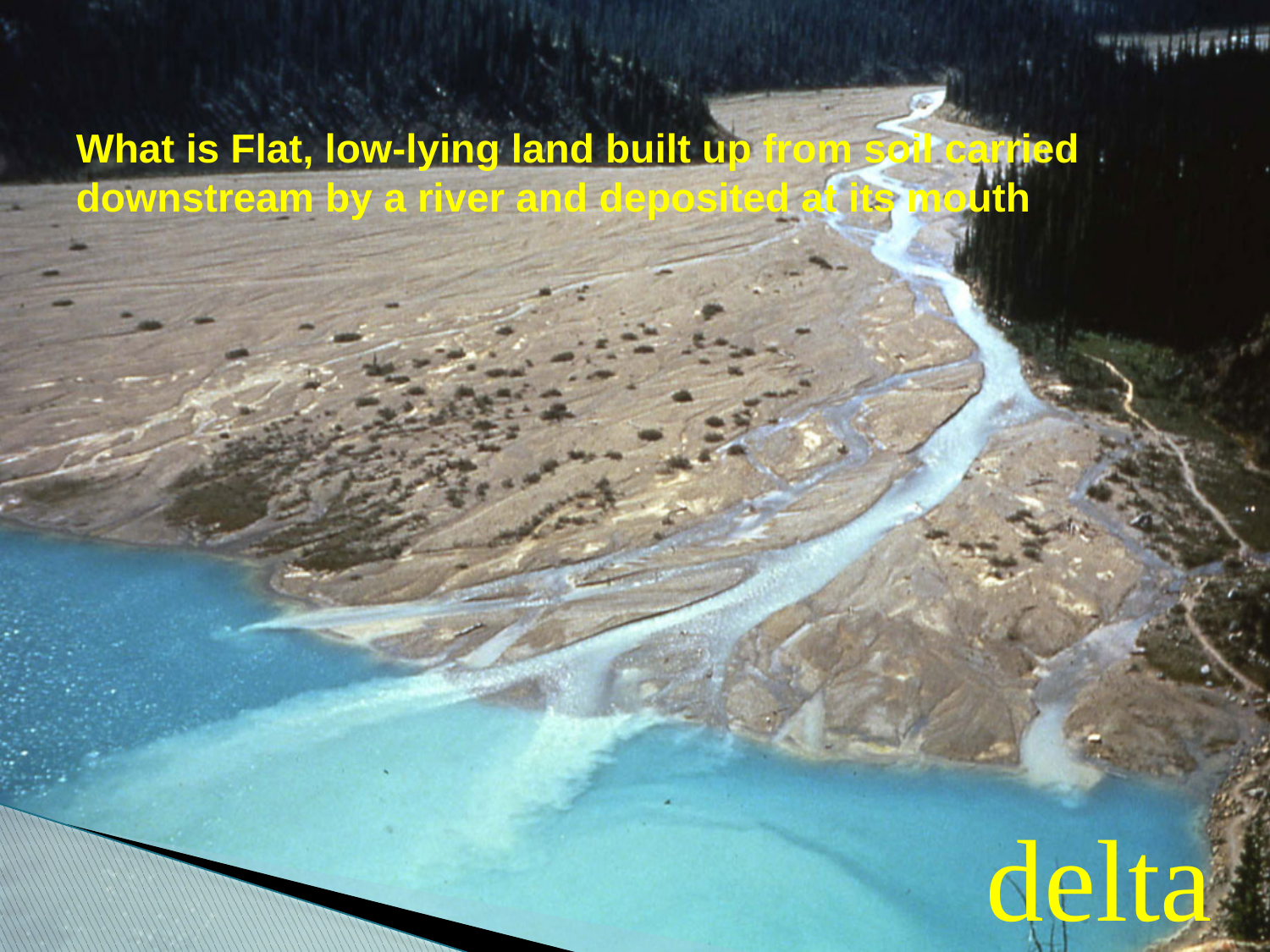

# What is Flat, low-lying land built up from soil carried downstream by a river and deposited at its mouth
delta